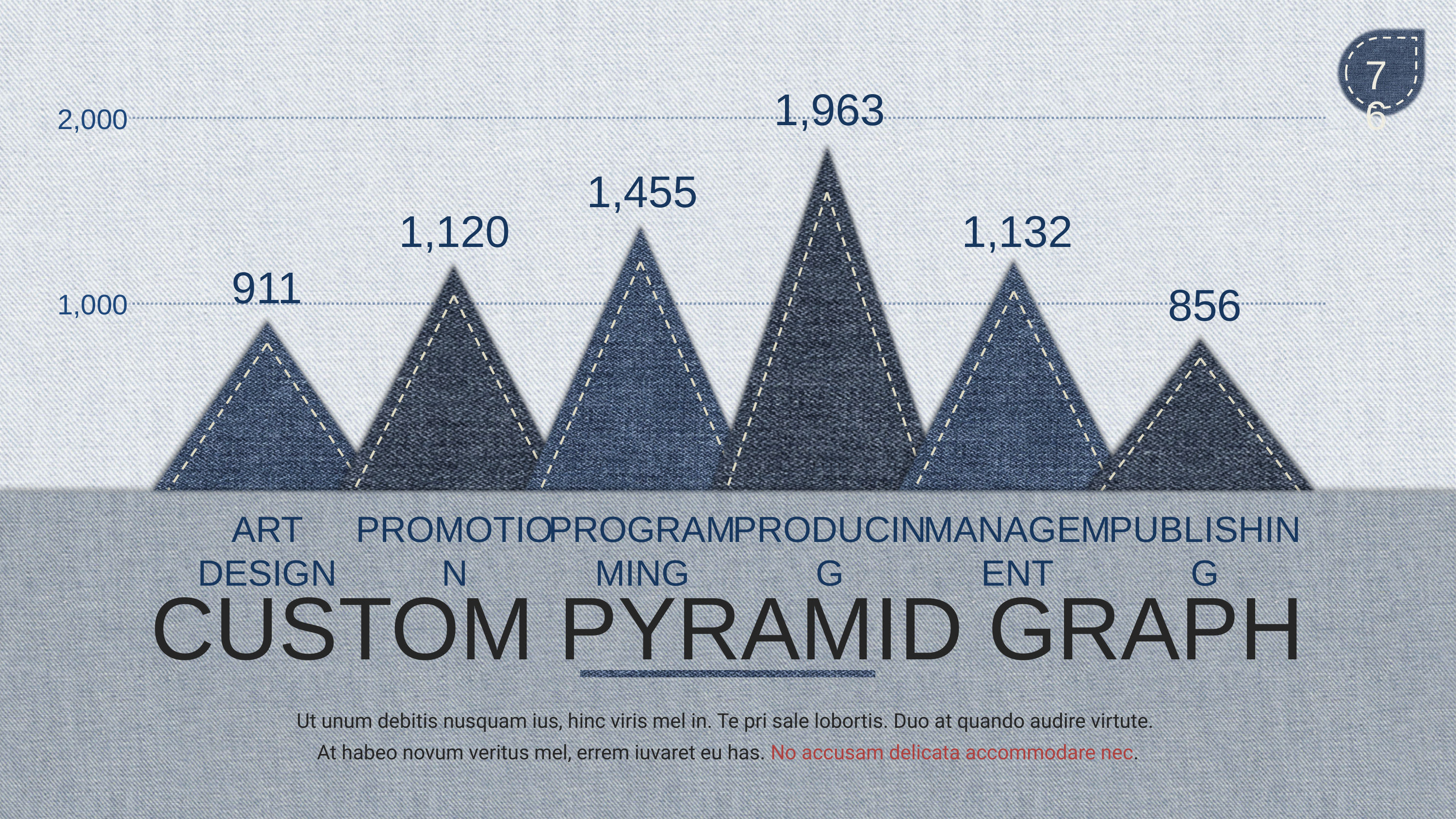

76
1,963
2,000

1,455
1,132
1,120

911

856
1,000

ART DESIGN
PROMOTION
PROGRAMMING
PRODUCING
MANAGEMENT
PUBLISHING
CUSTOM PYRAMID GRAPH

Ut unum debitis nusquam ius, hinc viris mel in. Te pri sale lobortis. Duo at quando audire virtute.
At habeo novum veritus mel, errem iuvaret eu has. No accusam delicata accommodare nec.